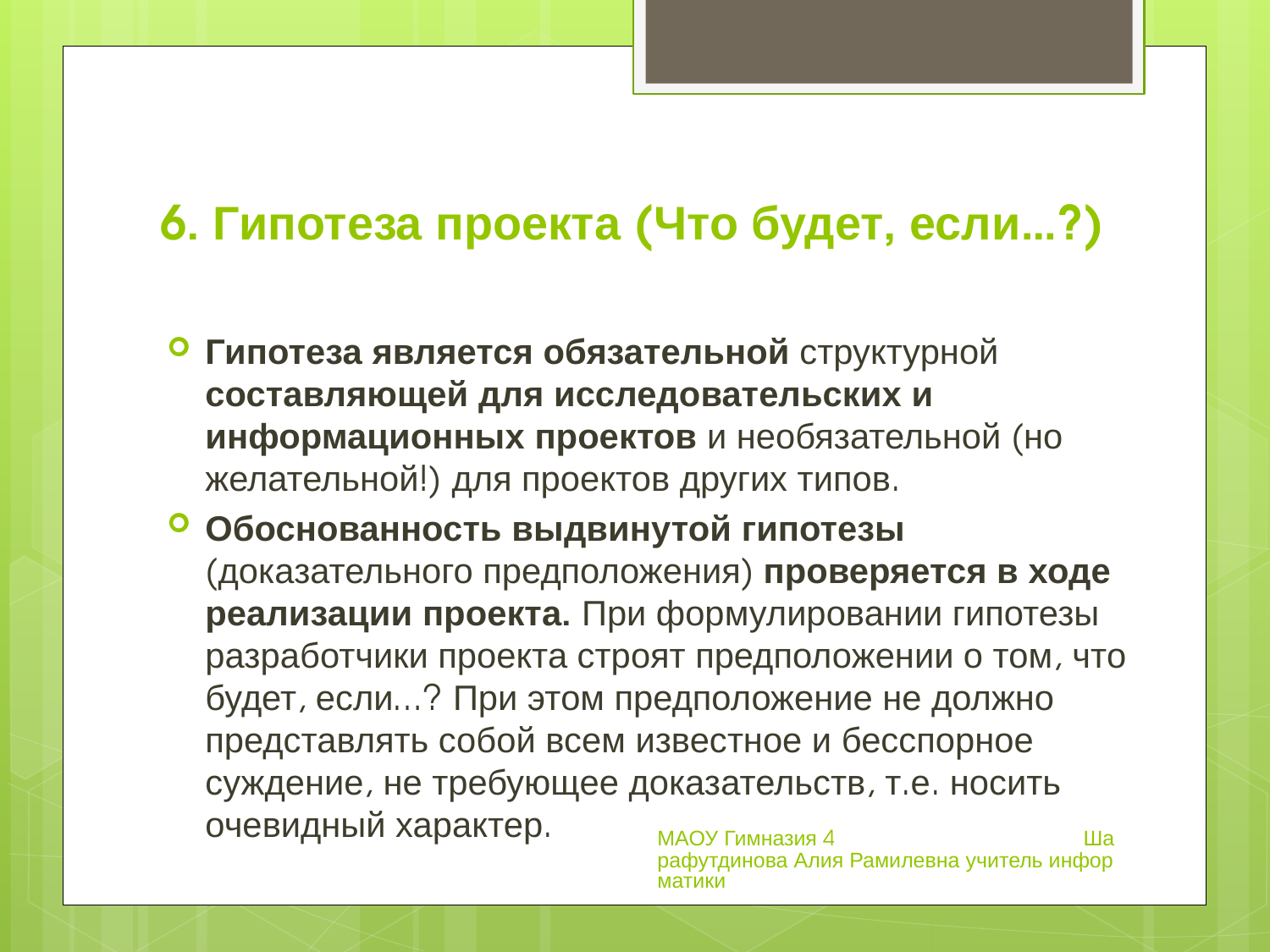

# 6. Гипотеза проекта (Что будет, если…?)
Гипотеза является обязательной структурной составляющей для исследовательских и информационных проектов и необязательной (но желательной!) для проектов других типов.
Обоснованность выдвинутой гипотезы (доказательного предположения) проверяется в ходе реализации проекта. При формулировании гипотезы разработчики проекта строят предположении о том, что будет, если…? При этом предположение не должно представлять собой всем известное и бесспорное суждение, не требующее доказательств, т.е. носить очевидный характер.
МАОУ Гимназия 4                                          Шарафутдинова Алия Рамилевна учитель информатики